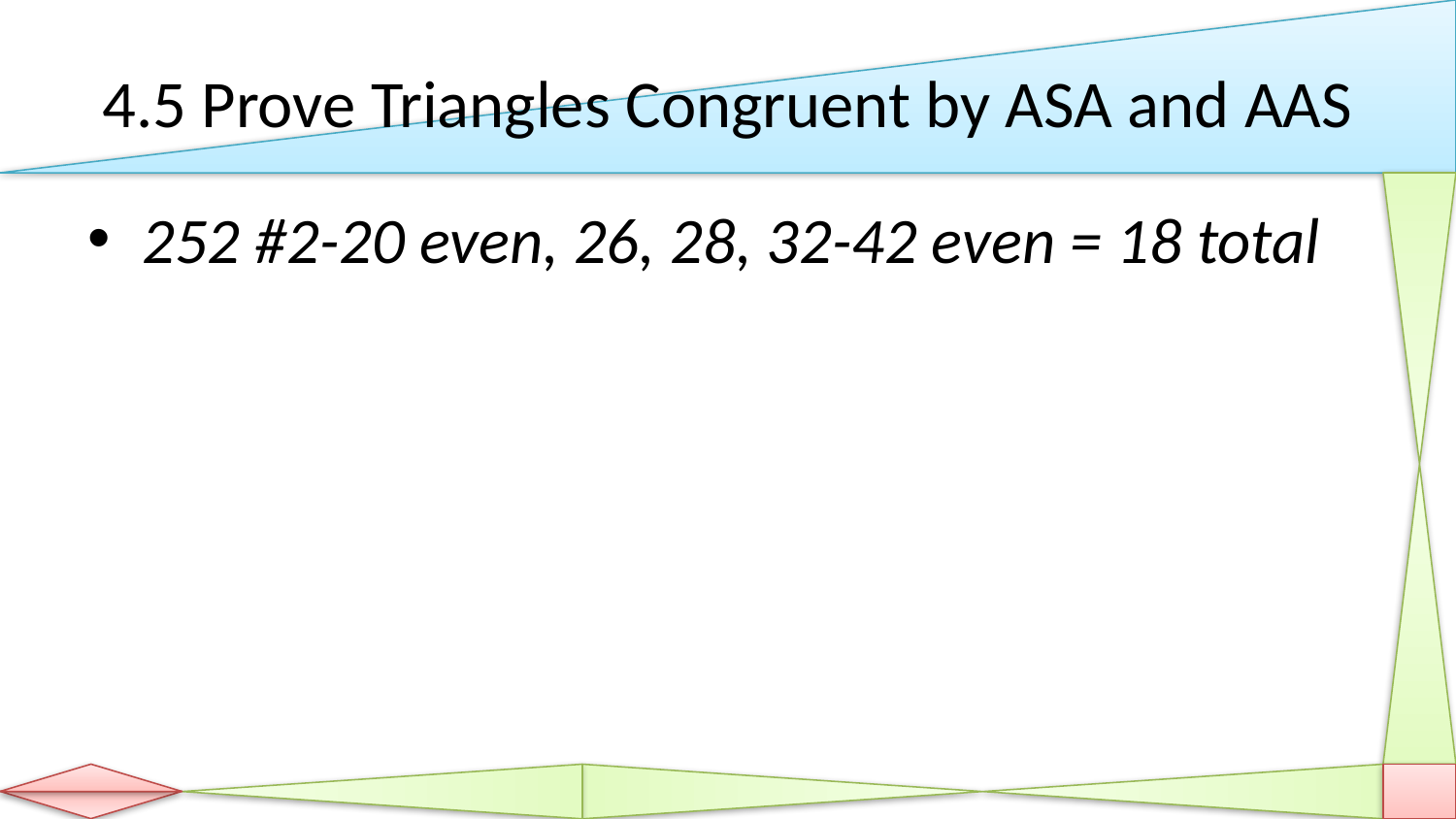

# 4.5 Prove Triangles Congruent by ASA and AAS
252 #2-20 even, 26, 28, 32-42 even = 18 total